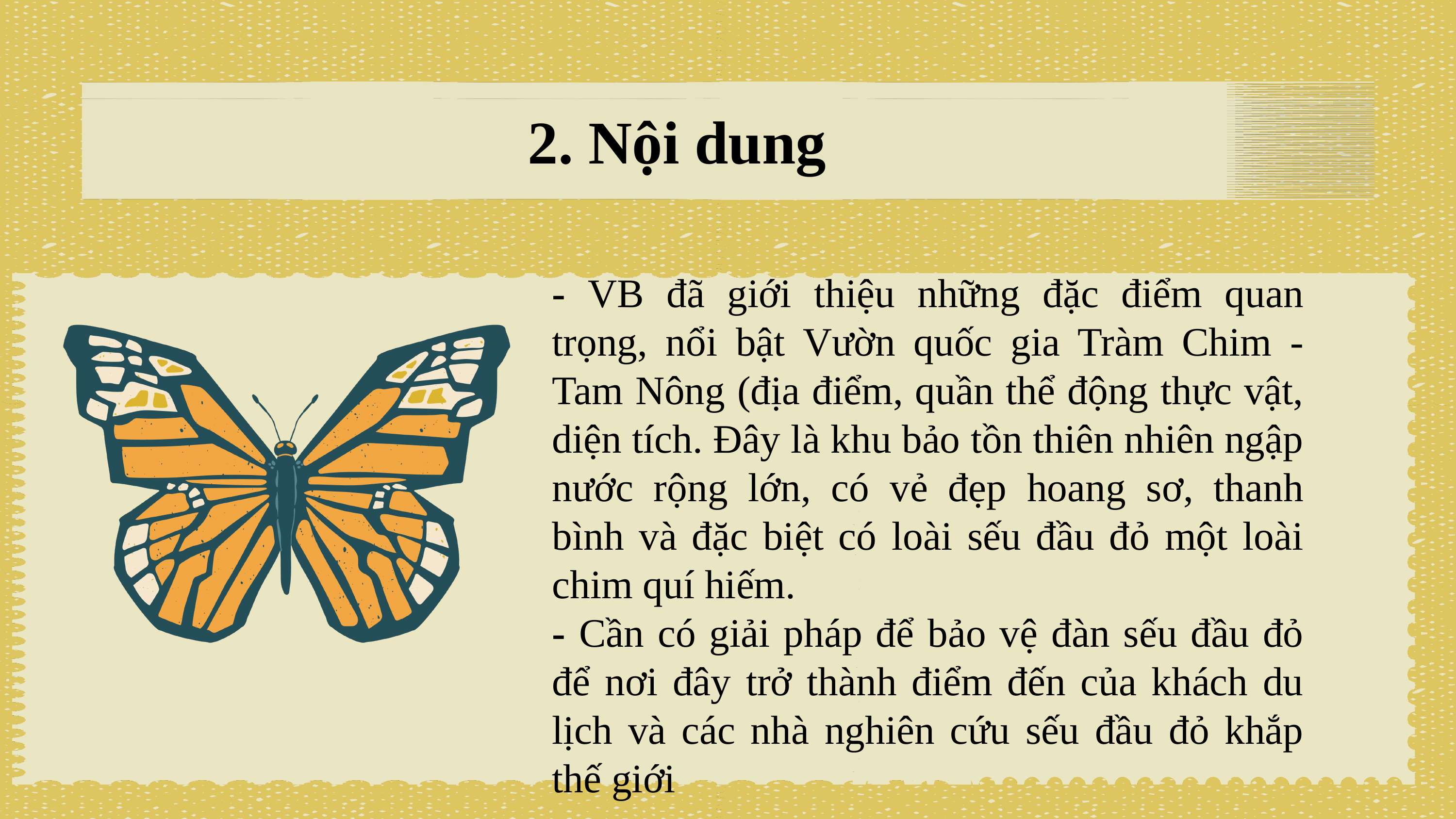

2. Nội dung

- VB đã giới thiệu những đặc điểm quan trọng, nổi bật Vườn quốc gia Tràm Chim - Tam Nông (địa điểm, quần thể động thực vật, diện tích. Đây là khu bảo tồn thiên nhiên ngập nước rộng lớn, có vẻ đẹp hoang sơ, thanh bình và đặc biệt có loài sếu đầu đỏ một loài chim quí hiếm.
- Cần có giải pháp để bảo vệ đàn sếu đầu đỏ để nơi đây trở thành điểm đến của khách du lịch và các nhà nghiên cứu sếu đầu đỏ khắp thế giới